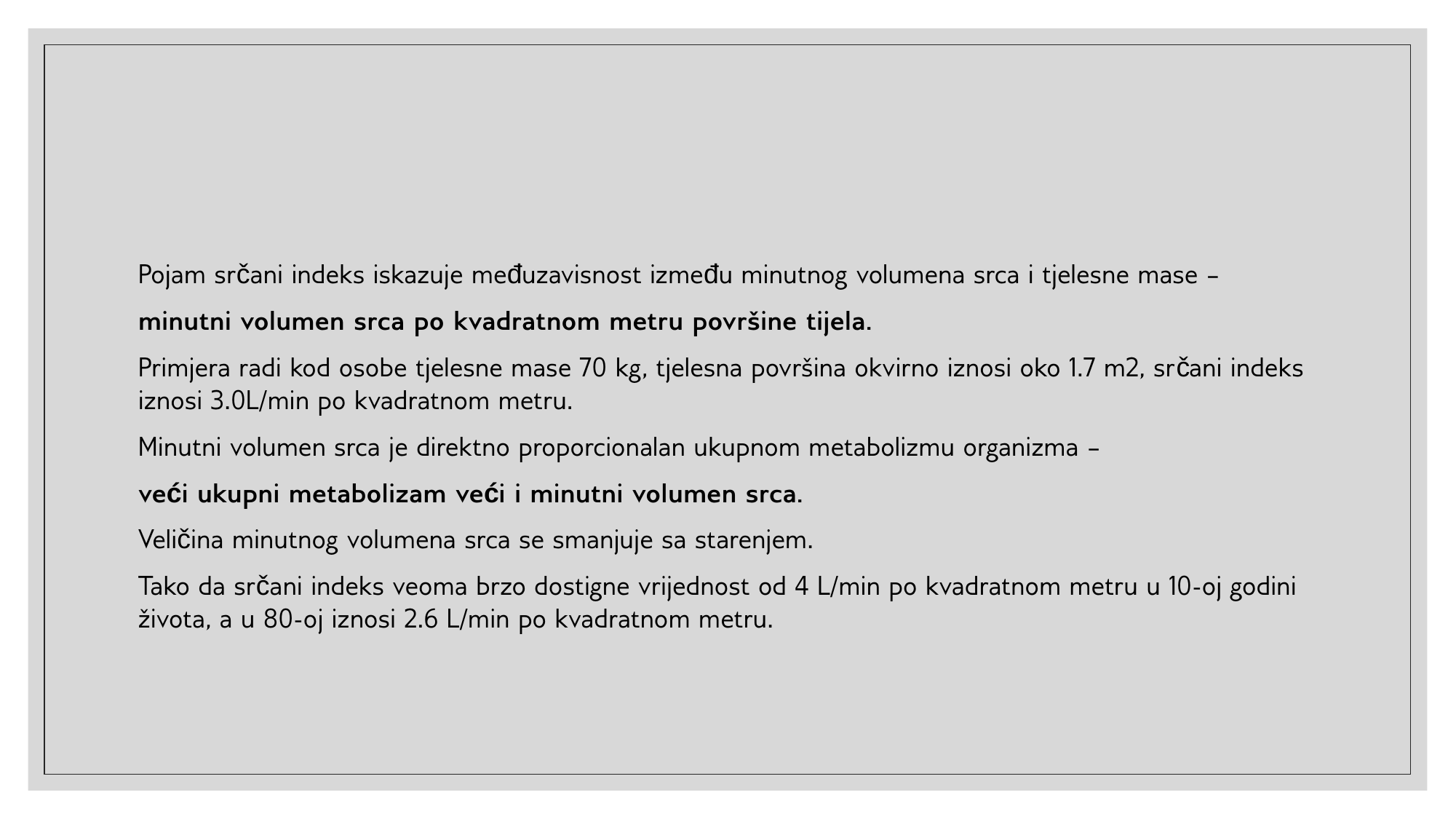

Pojam srčani indeks iskazuje međuzavisnost između minutnog volumena srca i tjelesne mase –
minutni volumen srca po kvadratnom metru površine tijela.
Primjera radi kod osobe tjelesne mase 70 kg, tjelesna površina okvirno iznosi oko 1.7 m2, srčani indeks iznosi 3.0L/min po kvadratnom metru.
Minutni volumen srca je direktno proporcionalan ukupnom metabolizmu organizma –
veći ukupni metabolizam veći i minutni volumen srca.
Veličina minutnog volumena srca se smanjuje sa starenjem.
Tako da srčani indeks veoma brzo dostigne vrijednost od 4 L/min po kvadratnom metru u 10-oj godini života, a u 80-oj iznosi 2.6 L/min po kvadratnom metru.